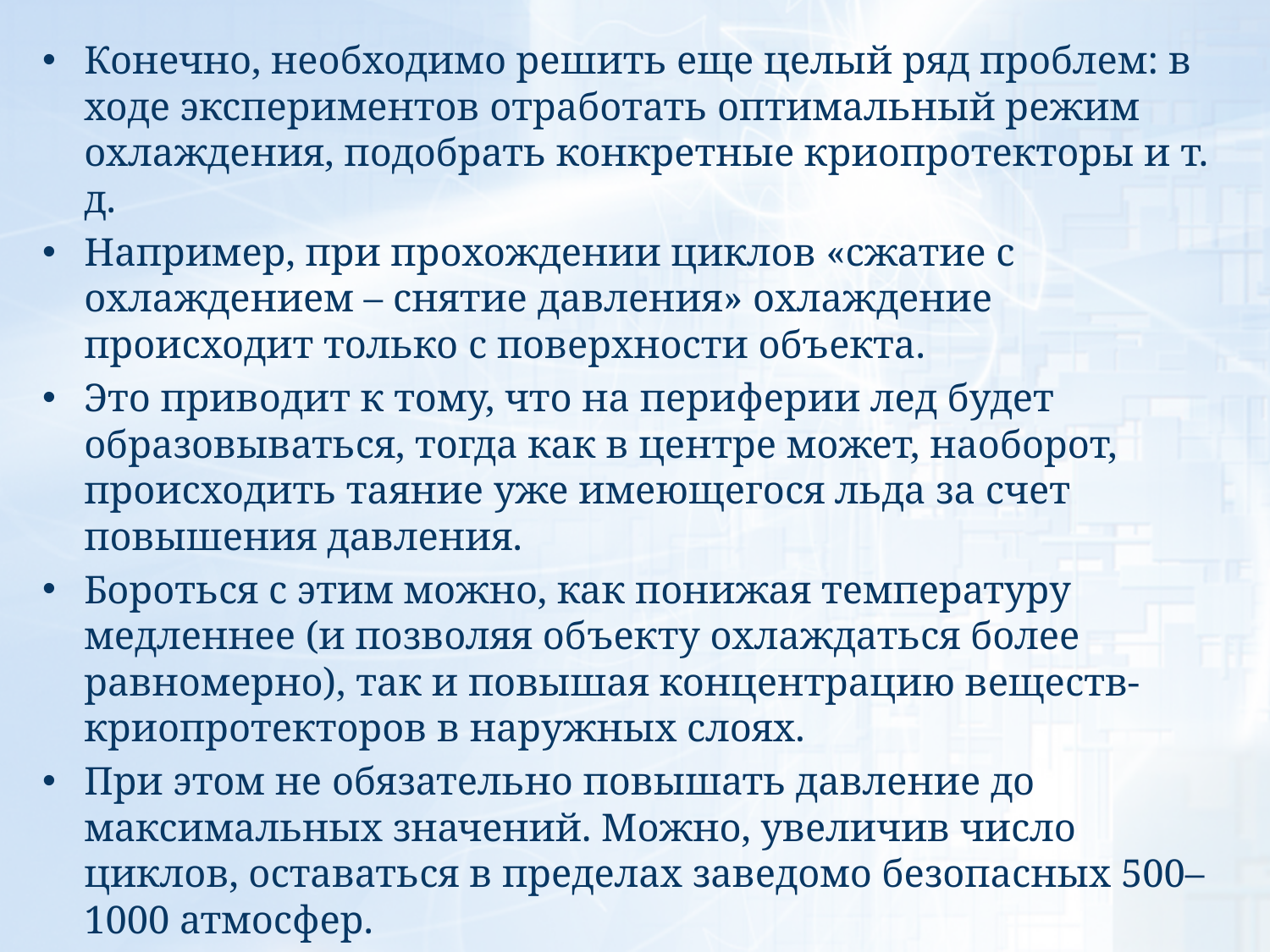

Конечно, необходимо решить еще целый ряд проблем: в ходе экспериментов отработать оптимальный режим охлаждения, подобрать конкретные криопротекторы и т. д.
Например, при прохождении циклов «сжатие с охлаждением – снятие давления» охлаждение происходит только с поверхности объекта.
Это приводит к тому, что на периферии лед будет образовываться, тогда как в центре может, наоборот, происходить таяние уже имеющегося льда за счет повышения давления.
Бороться с этим можно, как понижая температуру медленнее (и позволяя объекту охлаждаться более равномерно), так и повышая концентрацию веществ-криопротекторов в наружных слоях.
При этом не обязательно повышать давление до максимальных значений. Можно, увеличив число циклов, оставаться в пределах заведомо безопасных 500–1000 атмосфер.